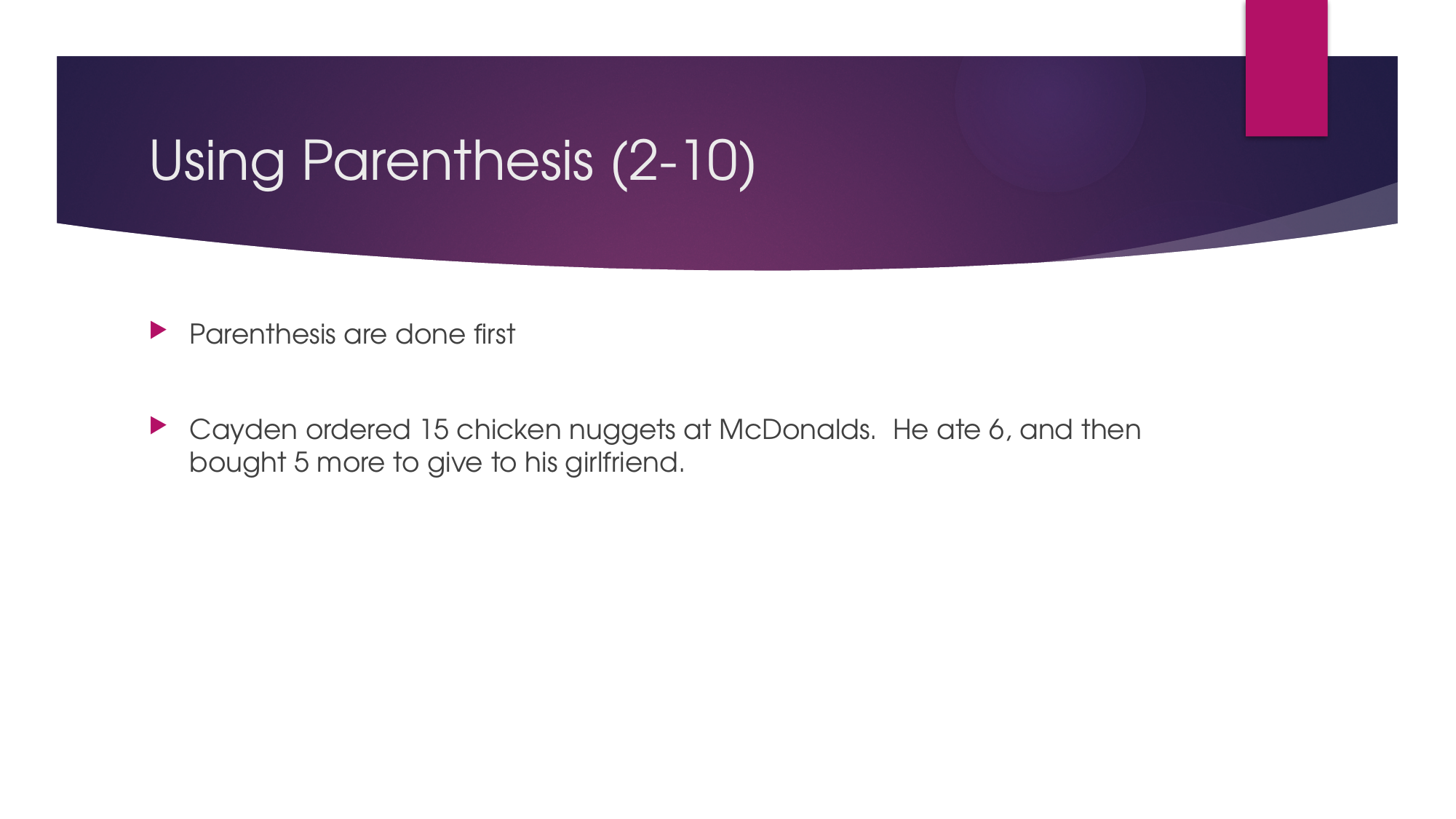

# Using Parenthesis (2-10)
Parenthesis are done first

Cayden ordered 15 chicken nuggets at McDonalds.  He ate 6, and then bought 5 more to give to his girlfriend.